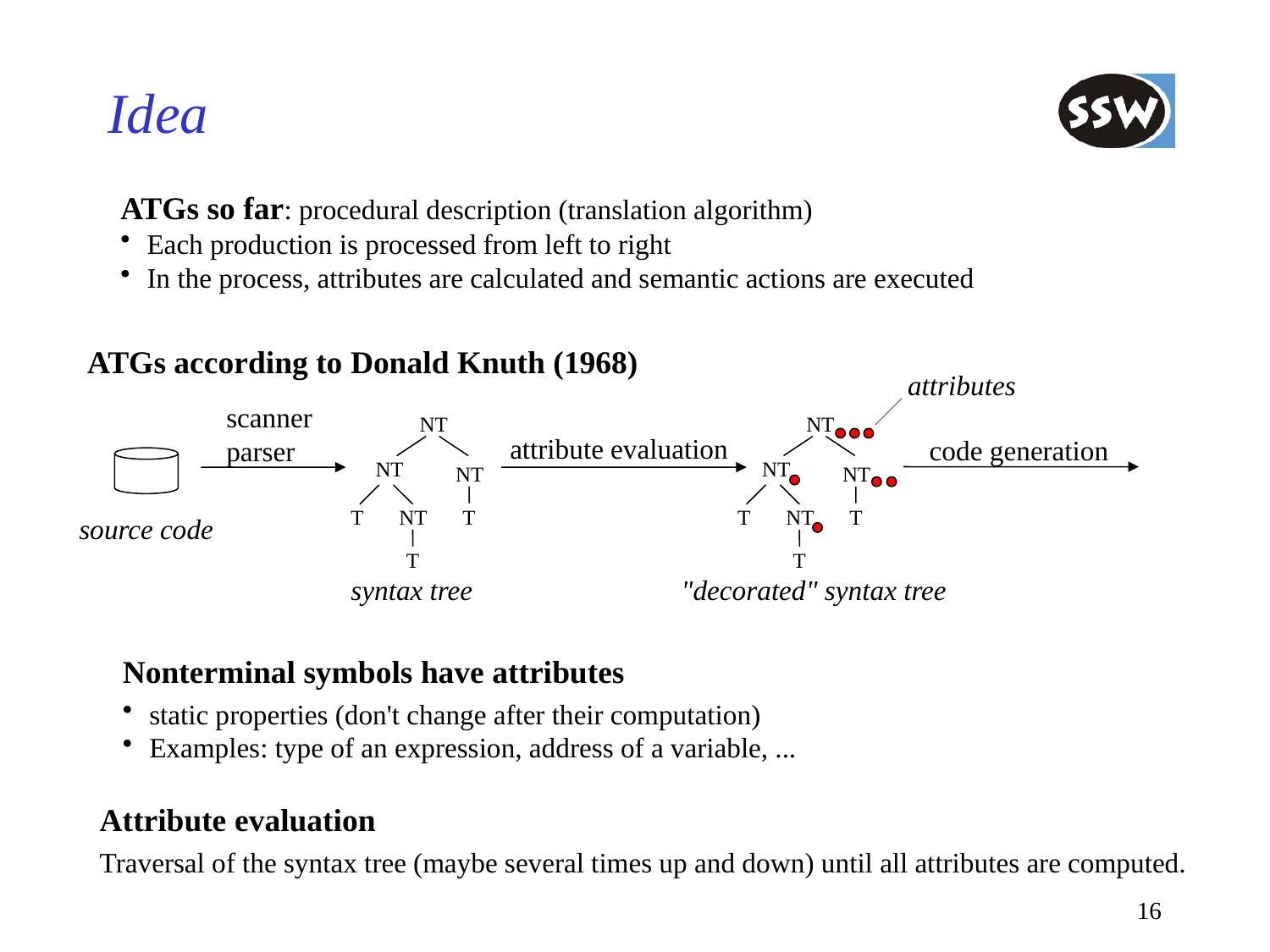

# Idea
ATGs so far: procedural description (translation algorithm)
Each production is processed from left to right
In the process, attributes are calculated and semantic actions are executed
ATGs according to Donald Knuth (1968)
scanner
parser
NT

NT
NT

T
NT
T
source code

T
syntax tree
attributes

NT
attribute evaluation

NT
NT

T
NT
T

T
"decorated" syntax tree
code generation

Nonterminal symbols have attributes
static properties (don't change after their computation)
Examples: type of an expression, address of a variable, ...
Attribute evaluation
Traversal of the syntax tree (maybe several times up and down) until all attributes are computed.
16